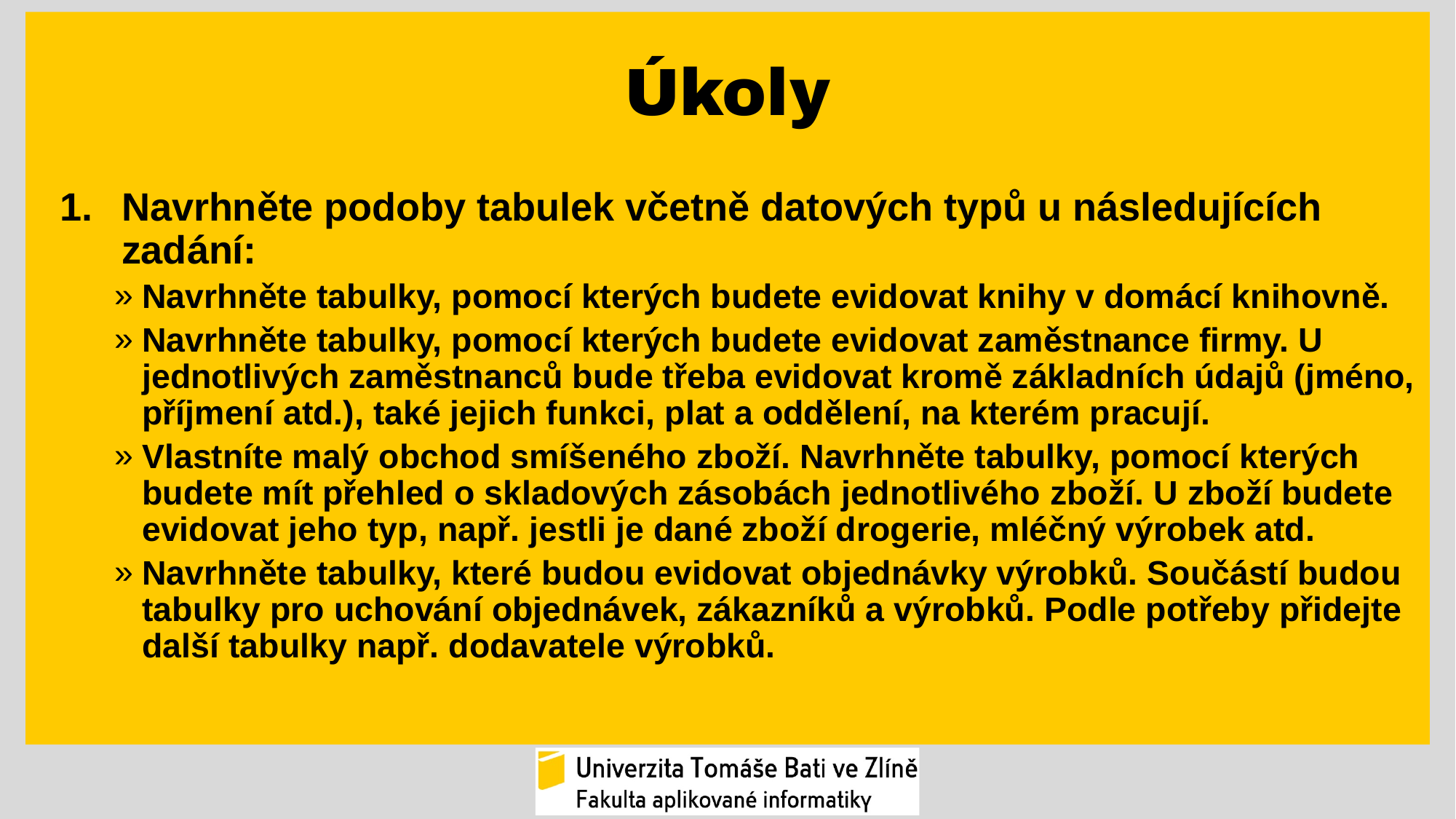

# Úkoly
Navrhněte podoby tabulek včetně datových typů u následujících zadání:
Navrhněte tabulky, pomocí kterých budete evidovat knihy v domácí knihovně.
Navrhněte tabulky, pomocí kterých budete evidovat zaměstnance firmy. U jednotlivých zaměstnanců bude třeba evidovat kromě základních údajů (jméno, příjmení atd.), také jejich funkci, plat a oddělení, na kterém pracují.
Vlastníte malý obchod smíšeného zboží. Navrhněte tabulky, pomocí kterých budete mít přehled o skladových zásobách jednotlivého zboží. U zboží budete evidovat jeho typ, např. jestli je dané zboží drogerie, mléčný výrobek atd.
Navrhněte tabulky, které budou evidovat objednávky výrobků. Součástí budou tabulky pro uchování objednávek, zákazníků a výrobků. Podle potřeby přidejte další tabulky např. dodavatele výrobků.